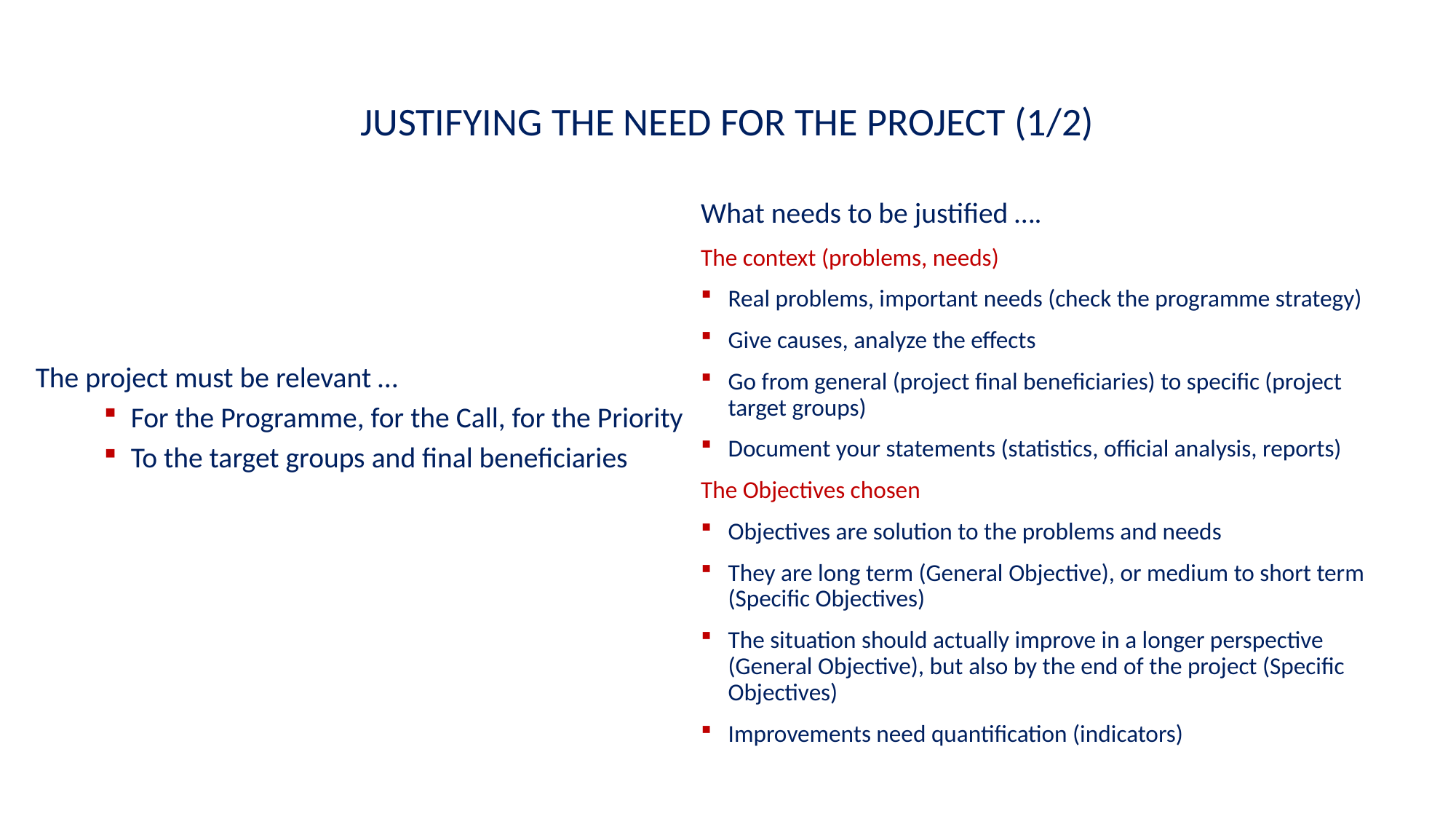

# JUSTIFYING THE NEED FOR THE PROJECT (1/2)

The project must be relevant …
For the Programme, for the Call, for the Priority
To the target groups and final beneficiaries

What needs to be justified ….
The context (problems, needs)
Real problems, important needs (check the programme strategy)
Give causes, analyze the effects
Go from general (project final beneficiaries) to specific (project target groups)
Document your statements (statistics, official analysis, reports)
The Objectives chosen
Objectives are solution to the problems and needs
They are long term (General Objective), or medium to short term (Specific Objectives)
The situation should actually improve in a longer perspective (General Objective), but also by the end of the project (Specific Objectives)
Improvements need quantification (indicators)